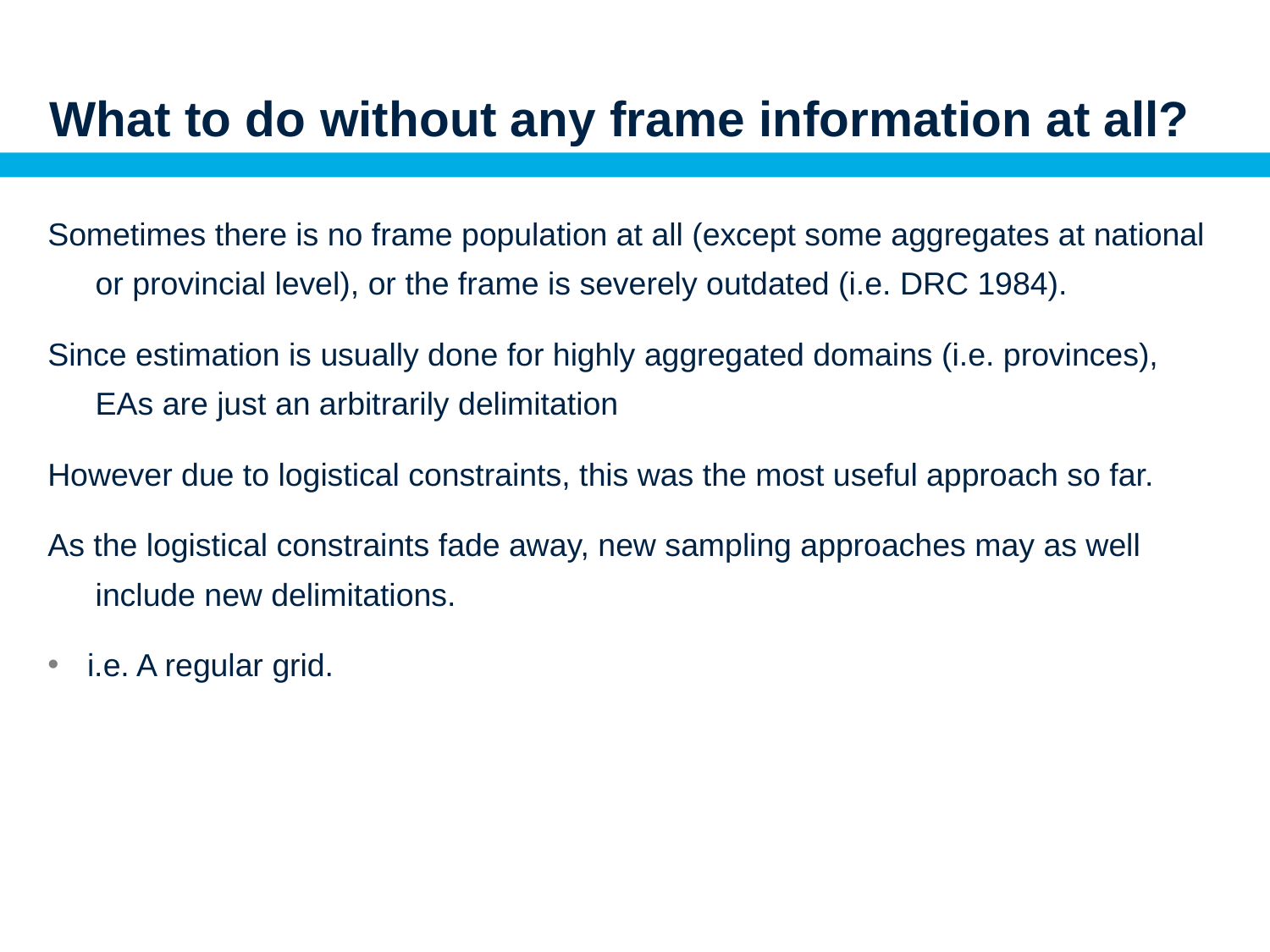

# What to do without any frame information at all?
Sometimes there is no frame population at all (except some aggregates at national or provincial level), or the frame is severely outdated (i.e. DRC 1984).
Since estimation is usually done for highly aggregated domains (i.e. provinces), EAs are just an arbitrarily delimitation
However due to logistical constraints, this was the most useful approach so far.
As the logistical constraints fade away, new sampling approaches may as well include new delimitations.
i.e. A regular grid.